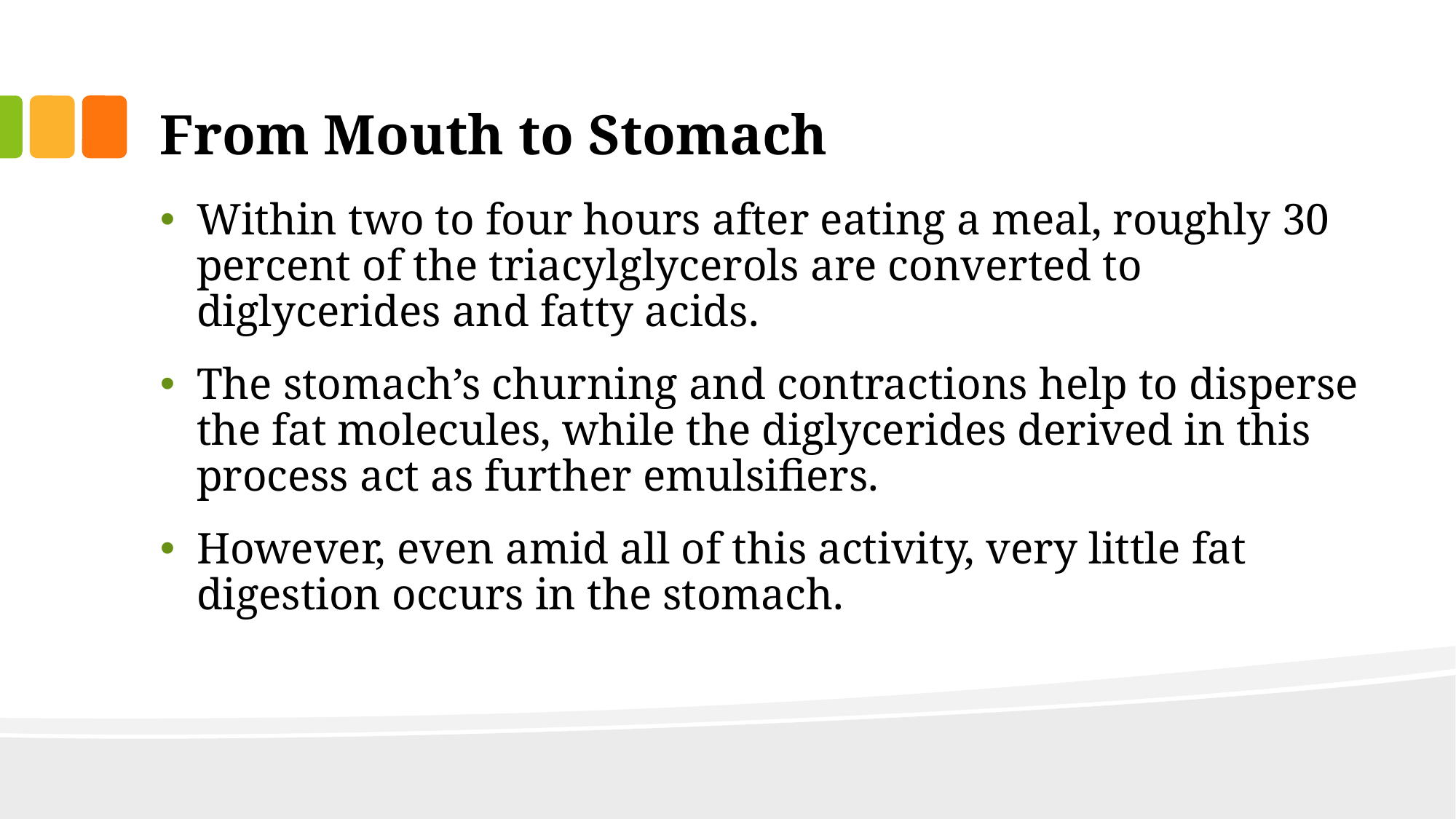

# From Mouth to Stomach
Within two to four hours after eating a meal, roughly 30 percent of the triacylglycerols are converted to diglycerides and fatty acids.
The stomach’s churning and contractions help to disperse the fat molecules, while the diglycerides derived in this process act as further emulsifiers.
However, even amid all of this activity, very little fat digestion occurs in the stomach.